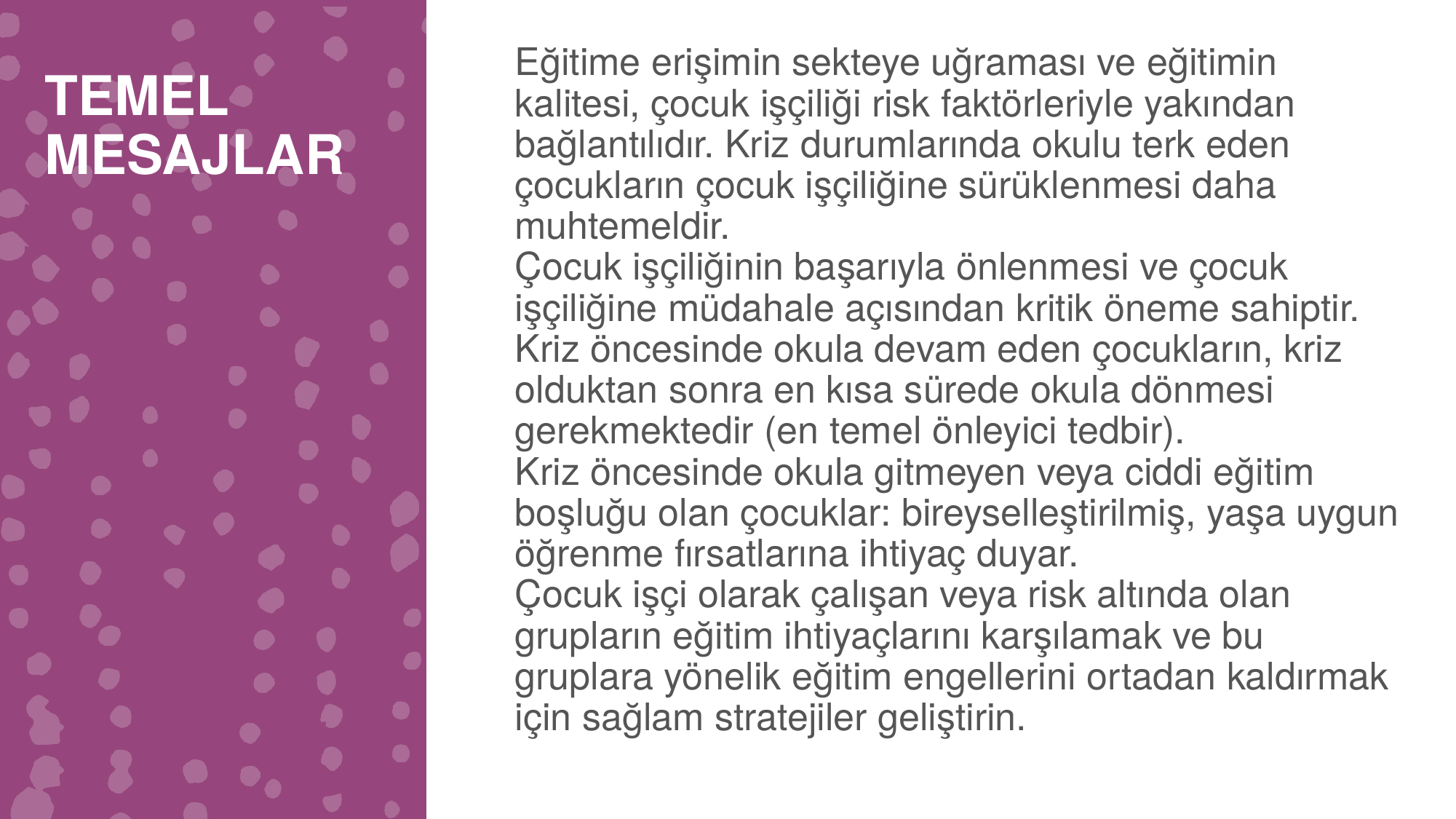

Eğitime erişimin sekteye uğraması ve eğitimin kalitesi, çocuk işçiliği risk faktörleriyle yakından bağlantılıdır. Kriz durumlarında okulu terk eden çocukların çocuk işçiliğine sürüklenmesi daha muhtemeldir.
Çocuk işçiliğinin başarıyla önlenmesi ve çocuk işçiliğine müdahale açısından kritik öneme sahiptir.
Kriz öncesinde okula devam eden çocukların, kriz olduktan sonra en kısa sürede okula dönmesi gerekmektedir (en temel önleyici tedbir).
Kriz öncesinde okula gitmeyen veya ciddi eğitim boşluğu olan çocuklar: bireyselleştirilmiş, yaşa uygun öğrenme fırsatlarına ihtiyaç duyar.
Çocuk işçi olarak çalışan veya risk altında olan grupların eğitim ihtiyaçlarını karşılamak ve bu gruplara yönelik eğitim engellerini ortadan kaldırmak için sağlam stratejiler geliştirin.
TEMEL MESAJLAR